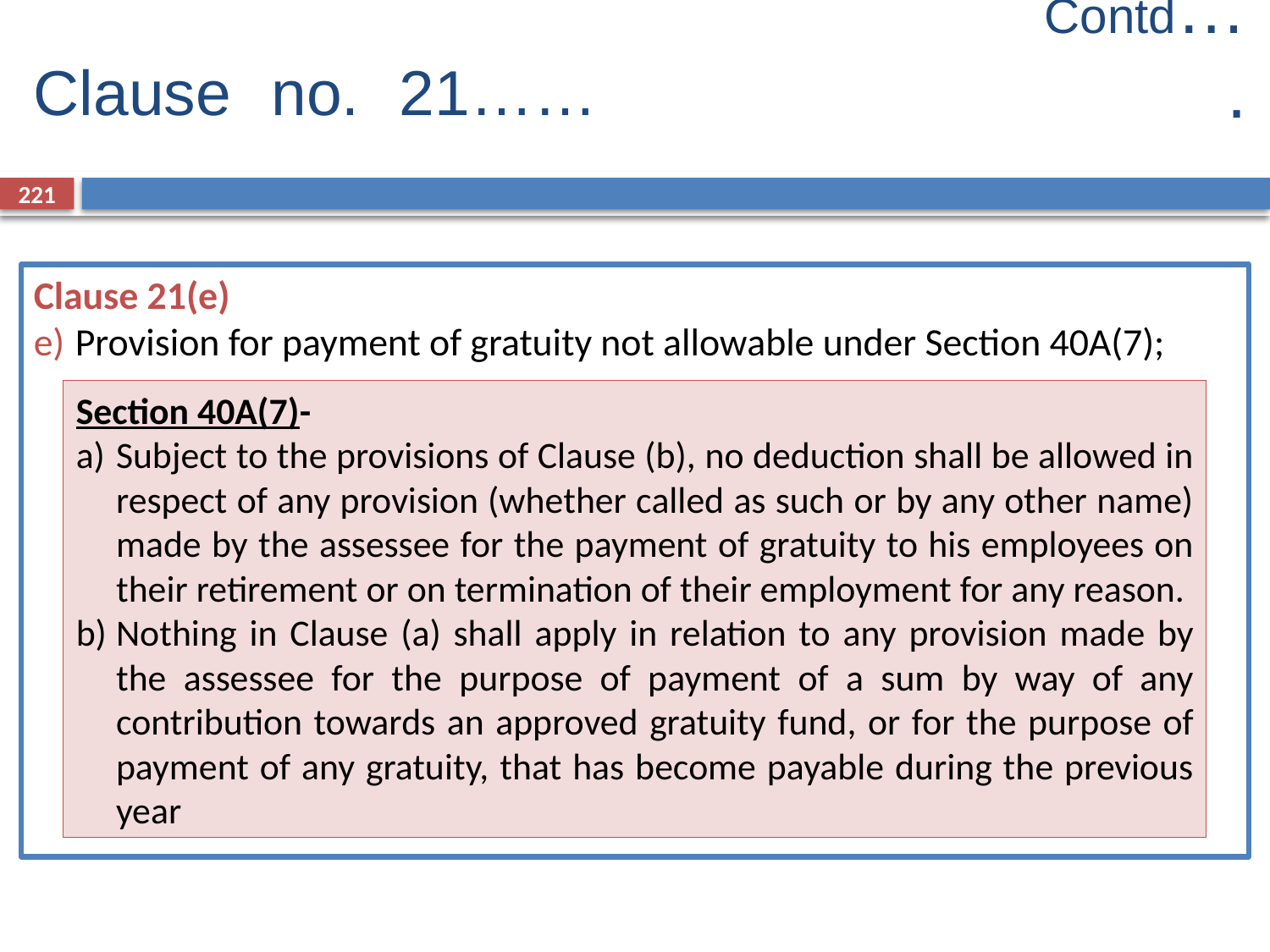

Contd….

Clause no. 21……
221
Clause 21(e)
 Provision for payment of gratuity not allowable under Section 40A(7);
Section 40A(7)-
Subject to the provisions of Clause (b), no deduction shall be allowed in respect of any provision (whether called as such or by any other name) made by the assessee for the payment of gratuity to his employees on their retirement or on termination of their employment for any reason.
Nothing in Clause (a) shall apply in relation to any provision made by the assessee for the purpose of payment of a sum by way of any contribution towards an approved gratuity fund, or for the purpose of payment of any gratuity, that has become payable during the previous year